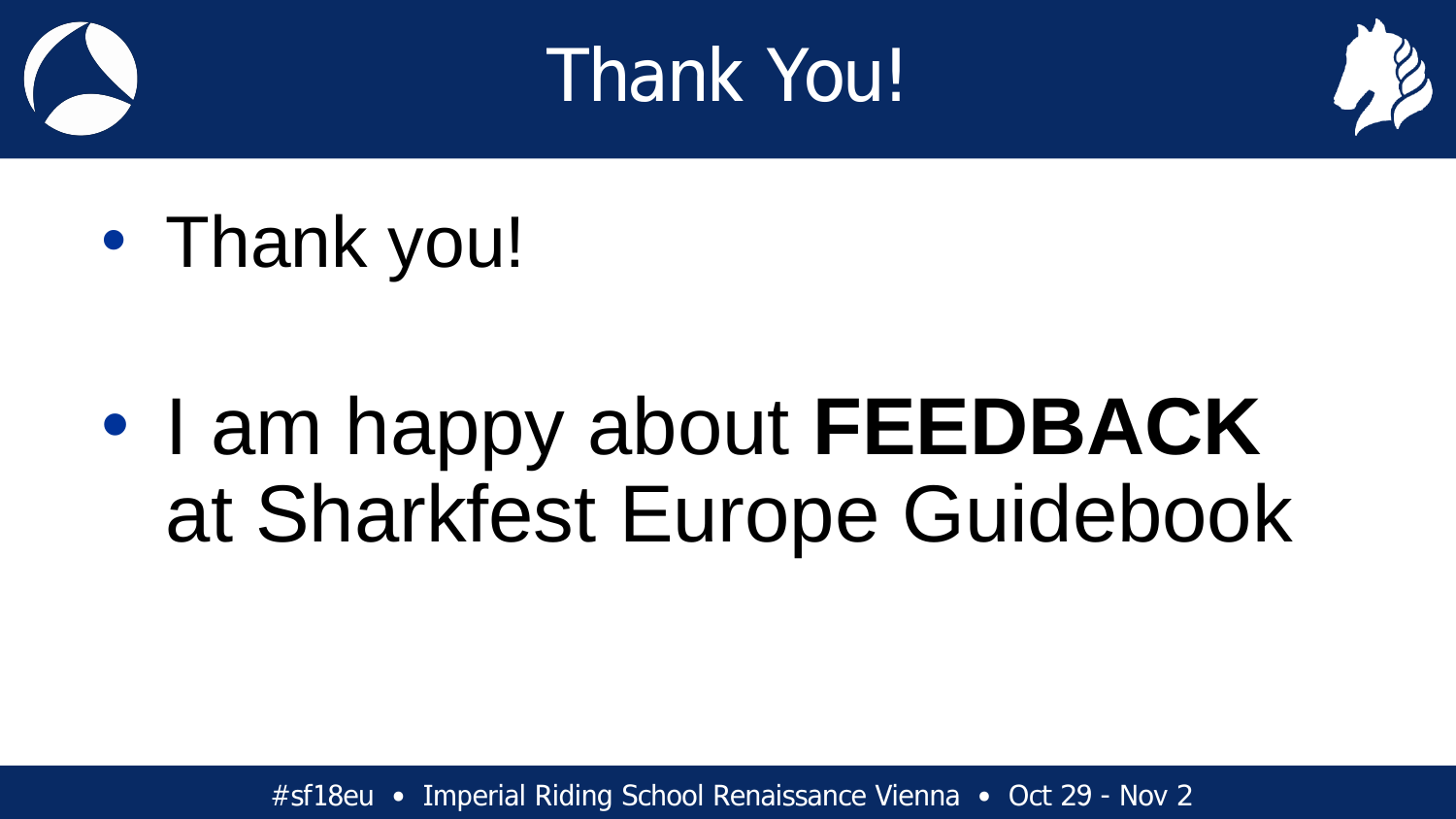

# Thank You!
Thank you!

I am happy about FEEDBACK
at Sharkfest Europe Guidebook